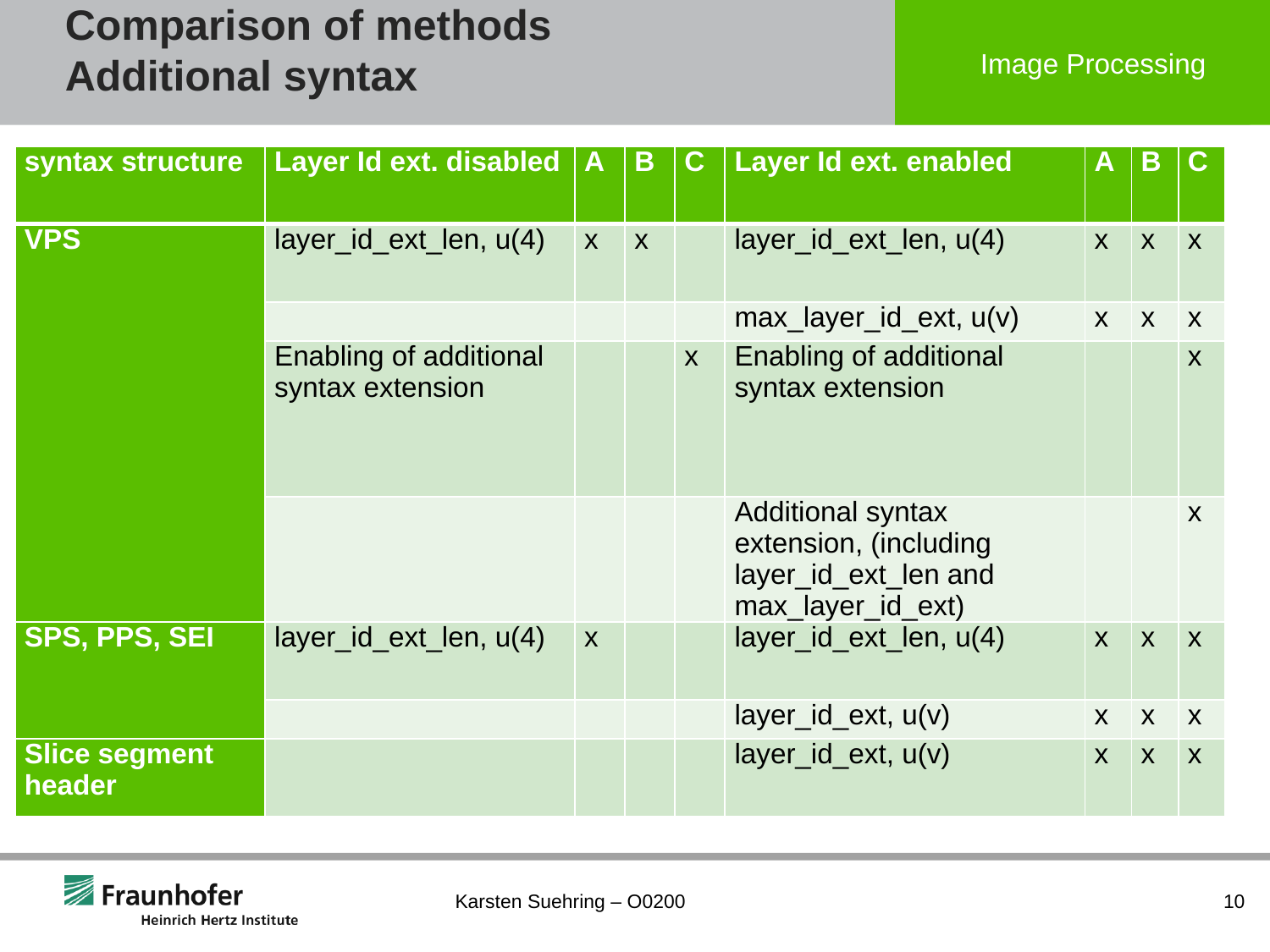

# Comparison of methods Additional syntax
| syntax structure | Layer Id ext. disabled | A | B | C | Layer Id ext. enabled | A | B | C |
| --- | --- | --- | --- | --- | --- | --- | --- | --- |
| VPS | layer\_id\_ext\_len, u(4) | x | x |  | layer\_id\_ext\_len, u(4) | x | x | x |
|  |  |  |  |  | max\_layer\_id\_ext, u(v) | x | x | x |
|  | Enabling of additional syntax extension |  |  | x | Enabling of additional syntax extension |  |  | x |
|  |  |  |  |  | Additional syntax extension, (including layer\_id\_ext\_len and max\_layer\_id\_ext) |  |  | x |
| SPS, PPS, SEI | layer\_id\_ext\_len, u(4) | x |  |  | layer\_id\_ext\_len, u(4) | x | x | x |
|  |  |  |  |  | layer\_id\_ext, u(v) | x | x | x |
| Slice segment header |  |  |  |  | layer\_id\_ext, u(v) | x | x | x |
Karsten Suehring – O0200
10